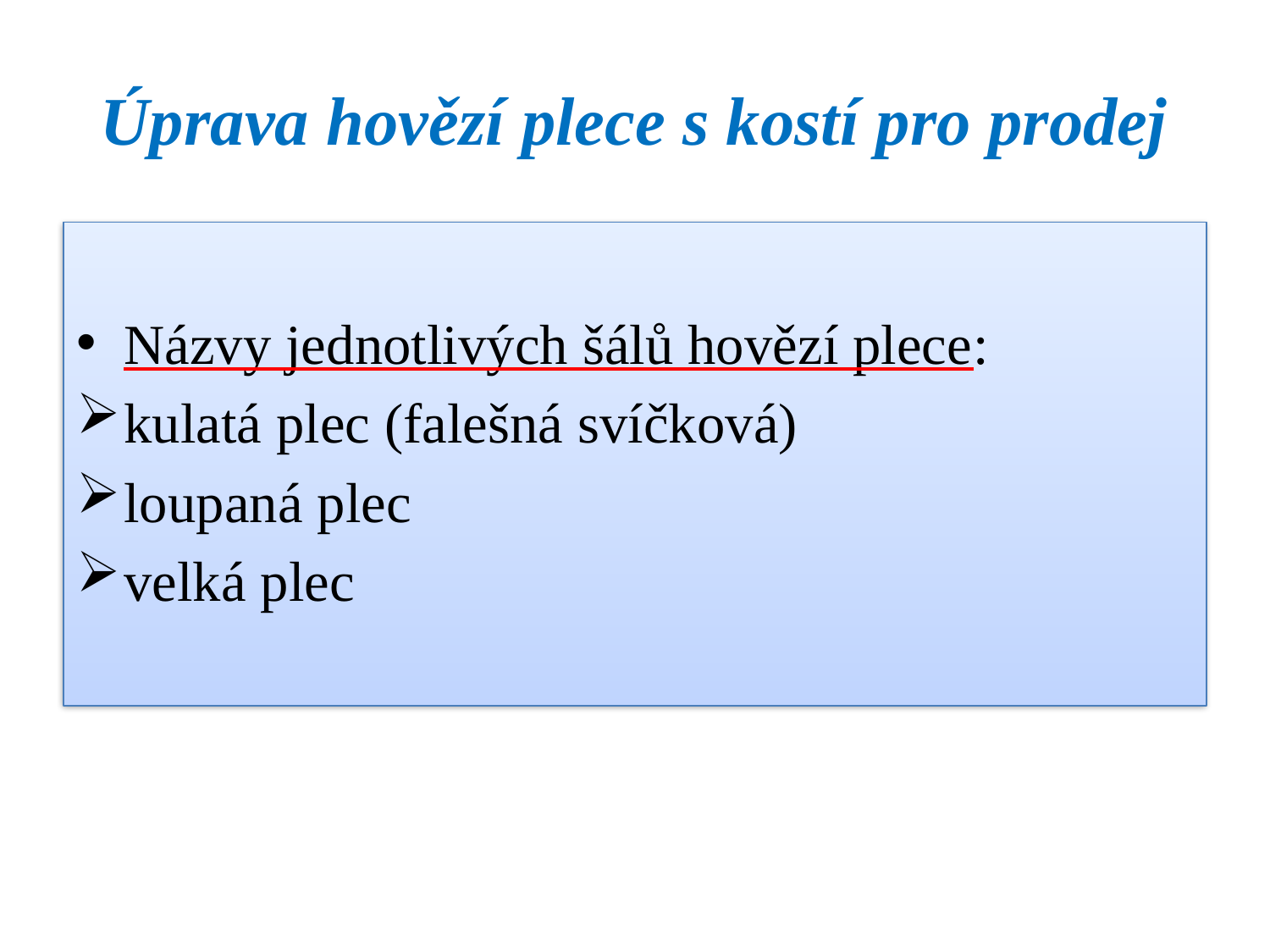

# Úprava hovězí plece s kostí pro prodej

Názvy jednotlivých šálů hovězí plece:
kulatá plec (falešná svíčková)
loupaná plec
velká plec